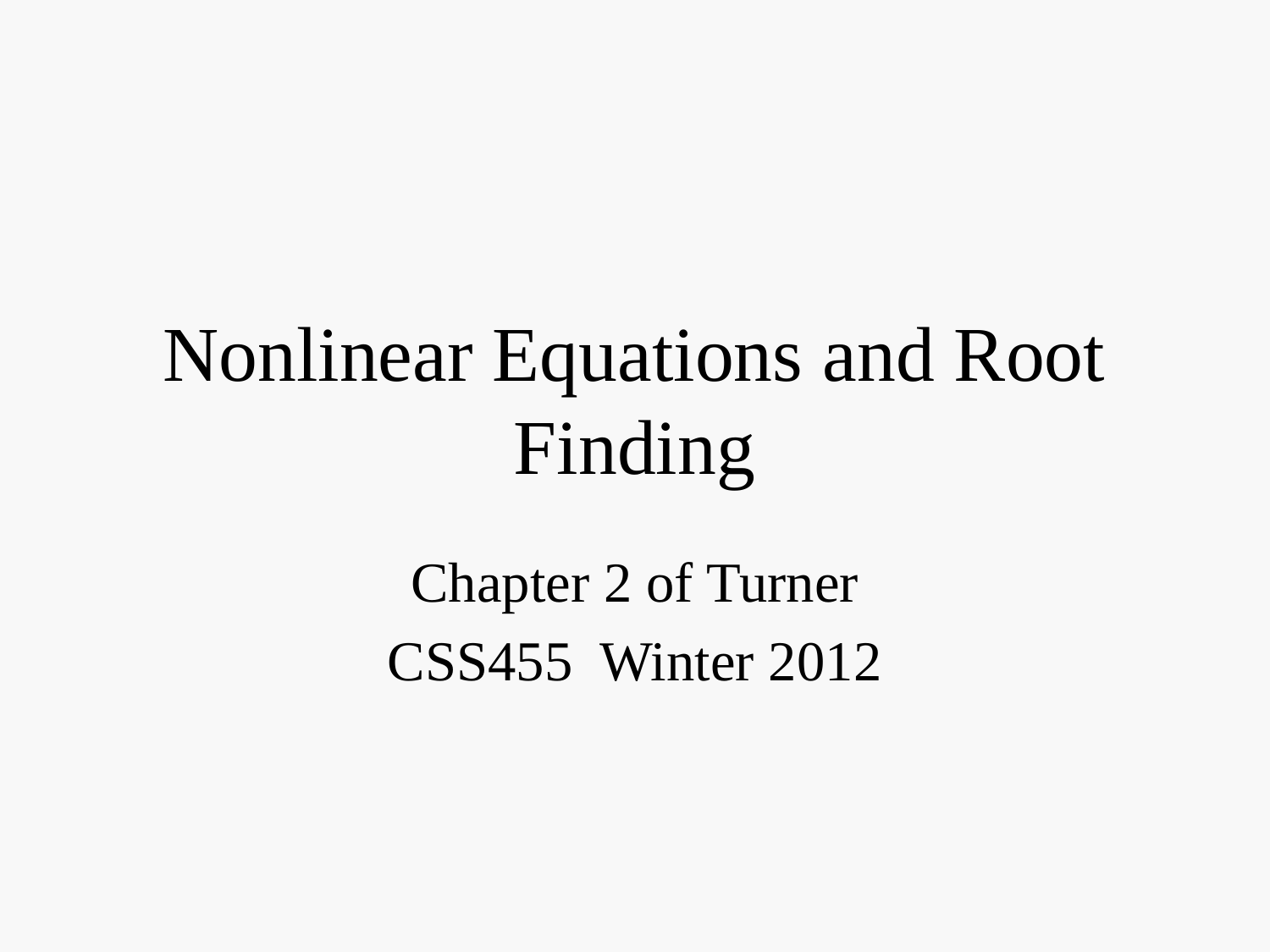

# Nonlinear Equations and Root Finding
Chapter 2 of Turner
CSS455  Winter 2012